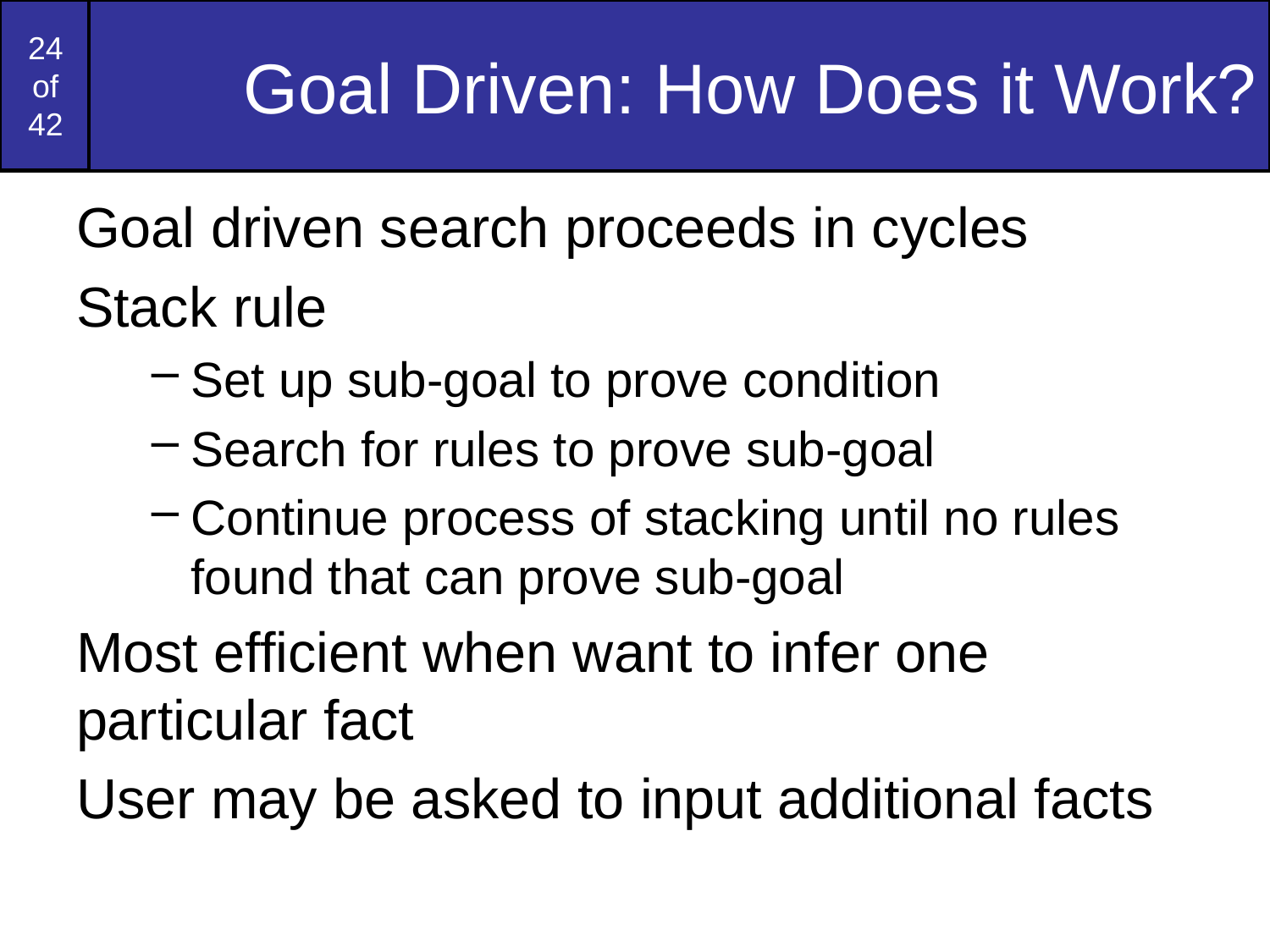

# Goal Driven: How Does it Work?
Goal driven search proceeds in cycles
Stack rule
Set up sub-goal to prove condition
Search for rules to prove sub-goal
Continue process of stacking until no rules found that can prove sub-goal
Most efficient when want to infer one particular fact
User may be asked to input additional facts